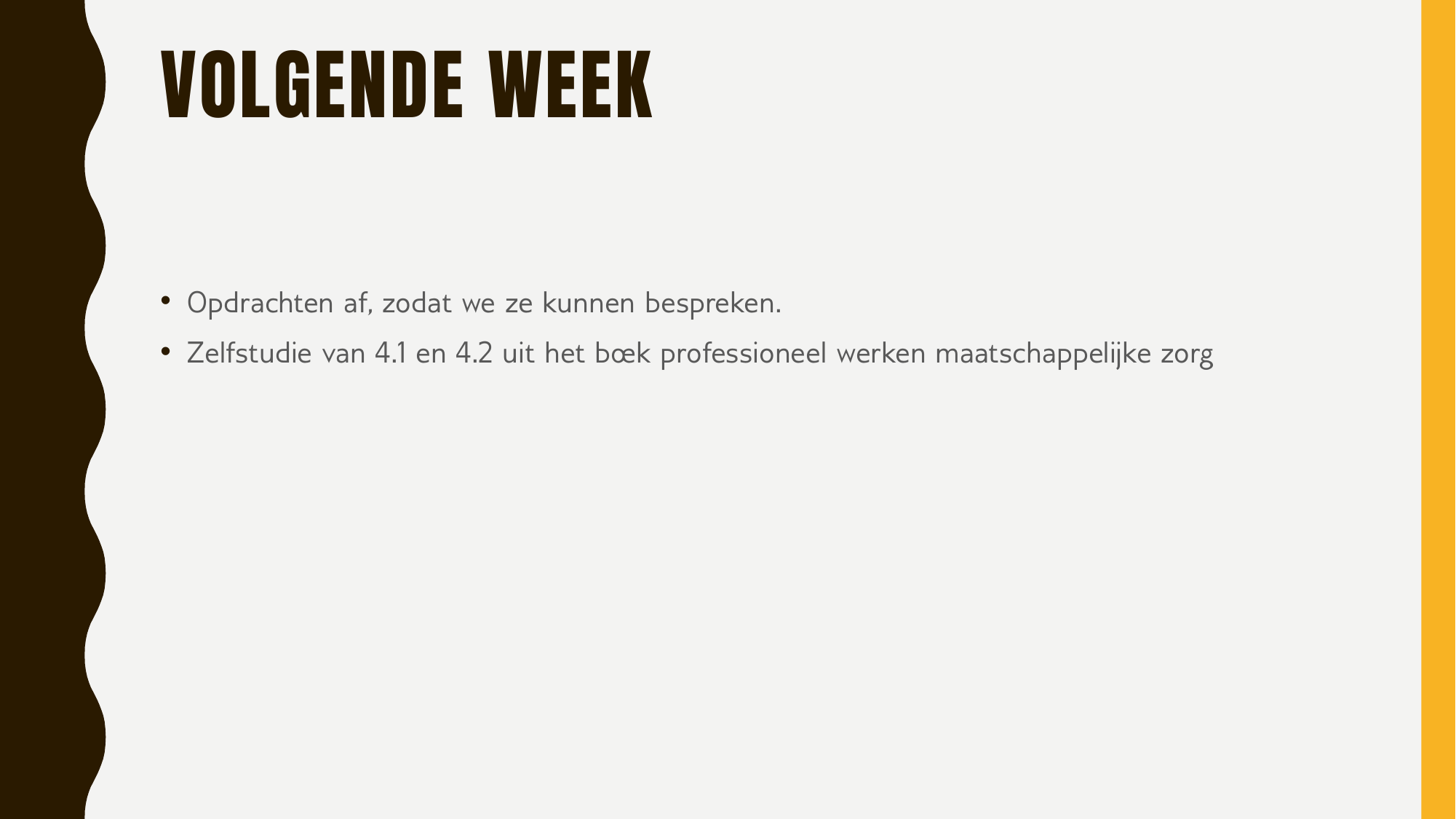

# Volgende week
Opdrachten af, zodat we ze kunnen bespreken.
Zelfstudie van 4.1 en 4.2 uit het boek professioneel werken maatschappelijke zorg